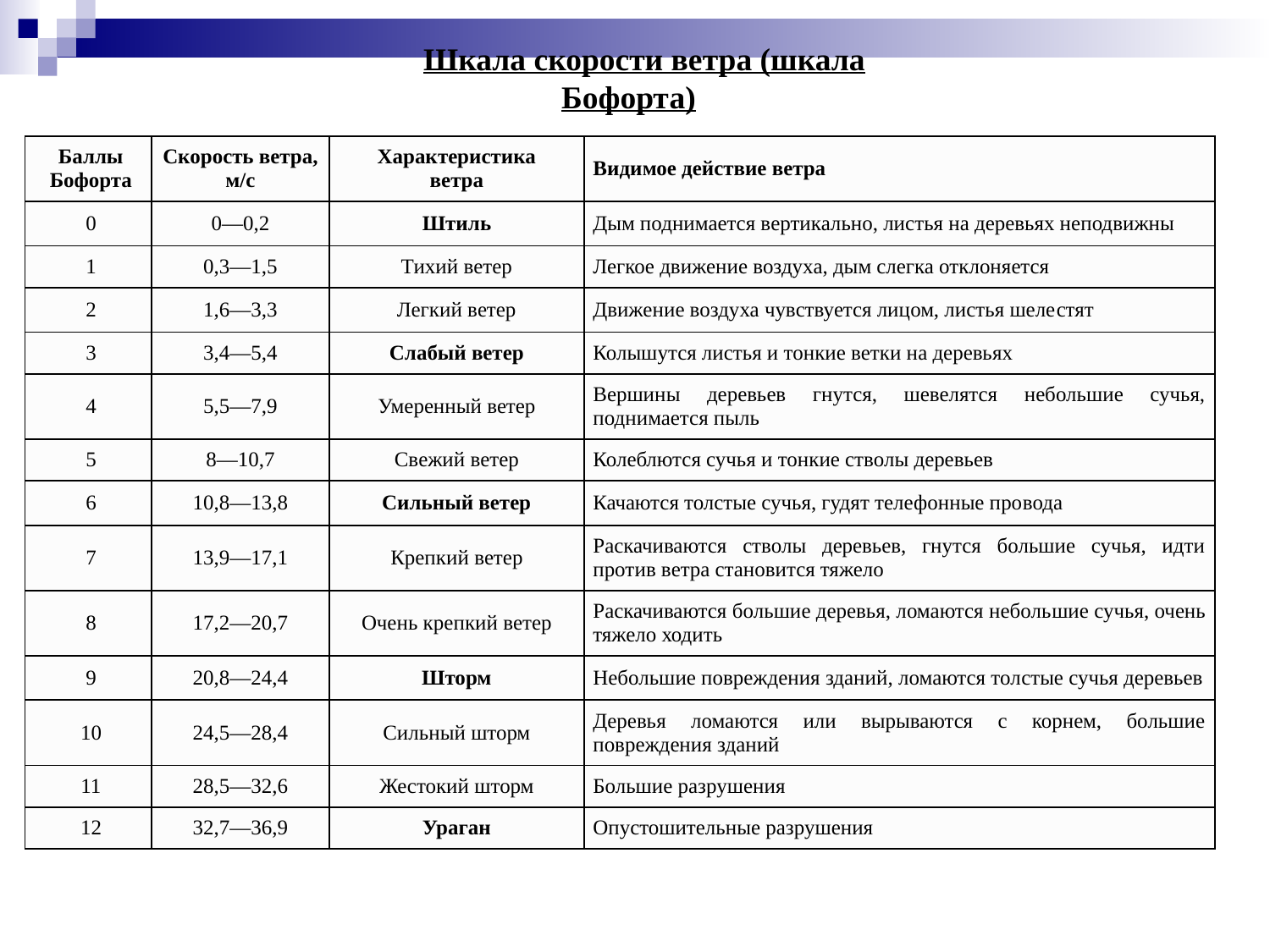

Шкала скорости ветра (шкала Бофорта)
| Баллы Бофорта | Скорость ветра, м/с | Характеристика ветра | Видимое действие ветра |
| --- | --- | --- | --- |
| 0 | 0—0,2 | Штиль | Дым поднимается вертикально, листья на деревьях неподвижны |
| 1 | 0,3—1,5 | Тихий ветер | Легкое движение воздуха, дым слегка отклоняется |
| 2 | 1,6—3,3 | Легкий ветер | Движение воздуха чувствуется лицом, листья шеле­стят |
| 3 | 3,4—5,4 | Слабый ветер | Колышутся листья и тонкие ветки на деревьях |
| 4 | 5,5—7,9 | Умеренный ветер | Вершины деревьев гнутся, шевелятся небольшие сучья, поднимается пыль |
| 5 | 8—10,7 | Свежий ветер | Колеблются сучья и тонкие стволы деревьев |
| 6 | 10,8—13,8 | Сильный ветер | Качаются толстые сучья, гудят телефонные про­вода |
| 7 | 13,9—17,1 | Крепкий ветер | Раскачиваются стволы деревьев, гнутся большие сучья, идти против ветра становится тяжело |
| 8 | 17,2—20,7 | Очень крепкий ветер | Раскачиваются большие деревья, ломаются неболь­шие сучья, очень тяжело ходить |
| 9 | 20,8—24,4 | Шторм | Небольшие повреждения зданий, ломаются тол­стые сучья деревьев |
| 10 | 24,5—28,4 | Сильный шторм | Деревья ломаются или вырываются с корнем, большие повреждения зданий |
| 11 | 28,5—32,6 | Жестокий шторм | Большие разрушения |
| 12 | 32,7—36,9 | Ураган | Опустошительные разрушения |